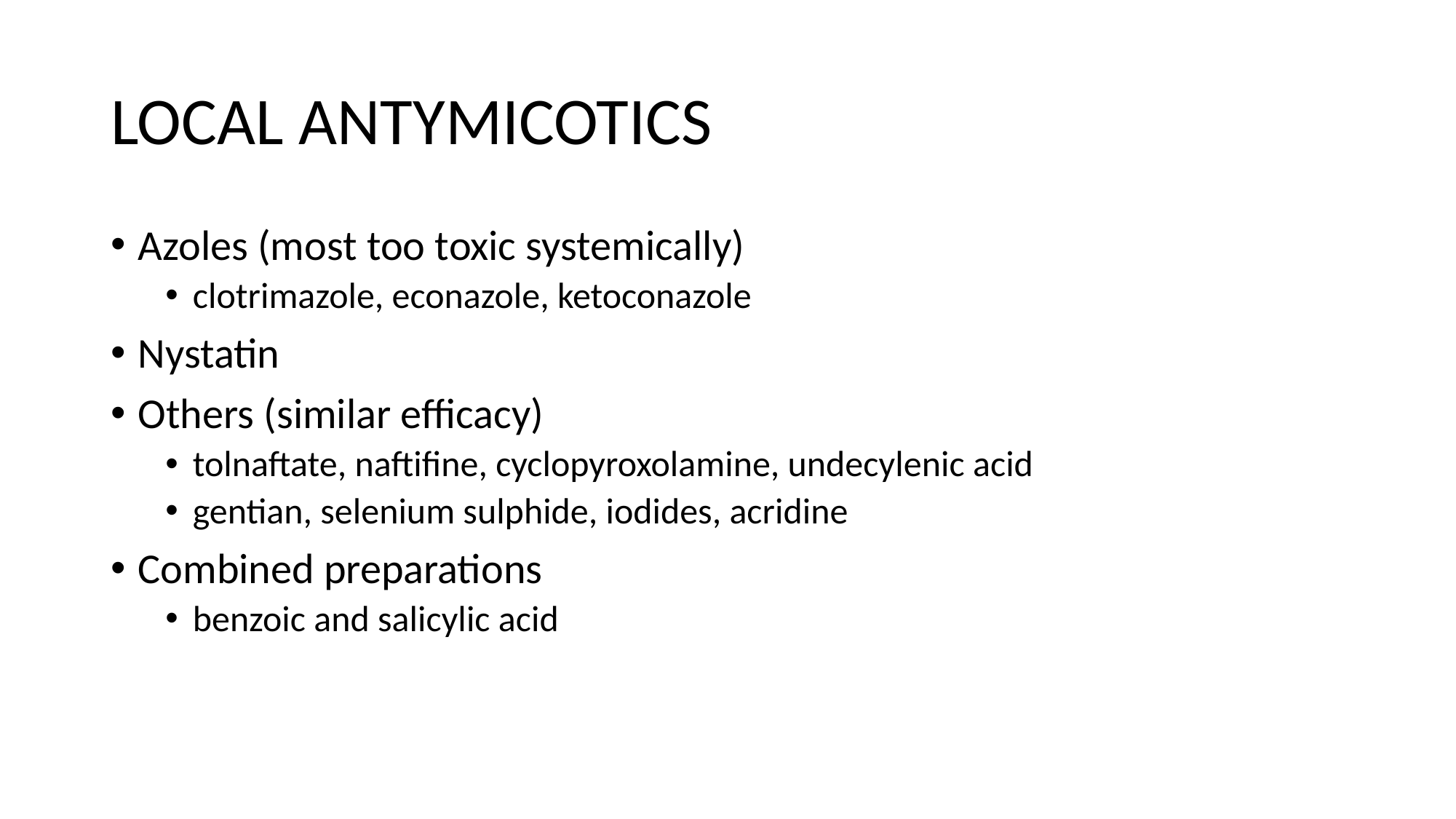

# LOCAL ANTYMICOTICS
Azoles (most too toxic systemically)
clotrimazole, econazole, ketoconazole
Nystatin
Others (similar efficacy)
tolnaftate, naftifine, cyclopyroxolamine, undecylenic acid
gentian, selenium sulphide, iodides, acridine
Combined preparations
benzoic and salicylic acid